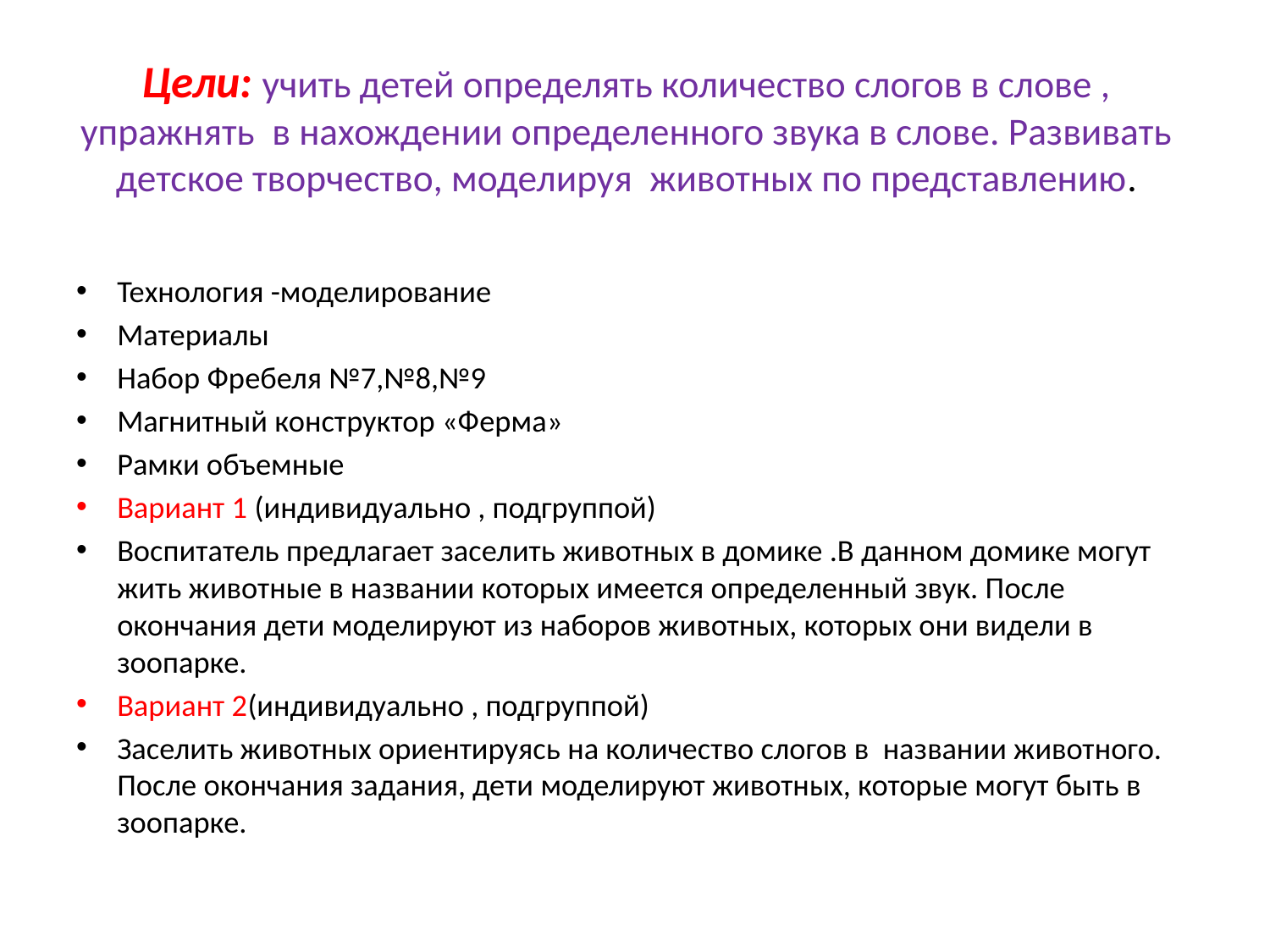

# Цели: учить детей определять количество слогов в слове , упражнять  в нахождении определенного звука в слове. Развивать детское творчество, моделируя  животных по представлению.

Технология -моделирование
Материалы
Набор Фребеля №7,№8,№9
Магнитный конструктор «Ферма»
Рамки объемные
Вариант 1 (индивидуально , подгруппой)
Воспитатель предлагает заселить животных в домике .В данном домике могут жить животные в названии которых имеется определенный звук. После окончания дети моделируют из наборов животных, которых они видели в зоопарке.
Вариант 2(индивидуально , подгруппой)
Заселить животных ориентируясь на количество слогов в  названии животного. После окончания задания, дети моделируют животных, которые могут быть в зоопарке.